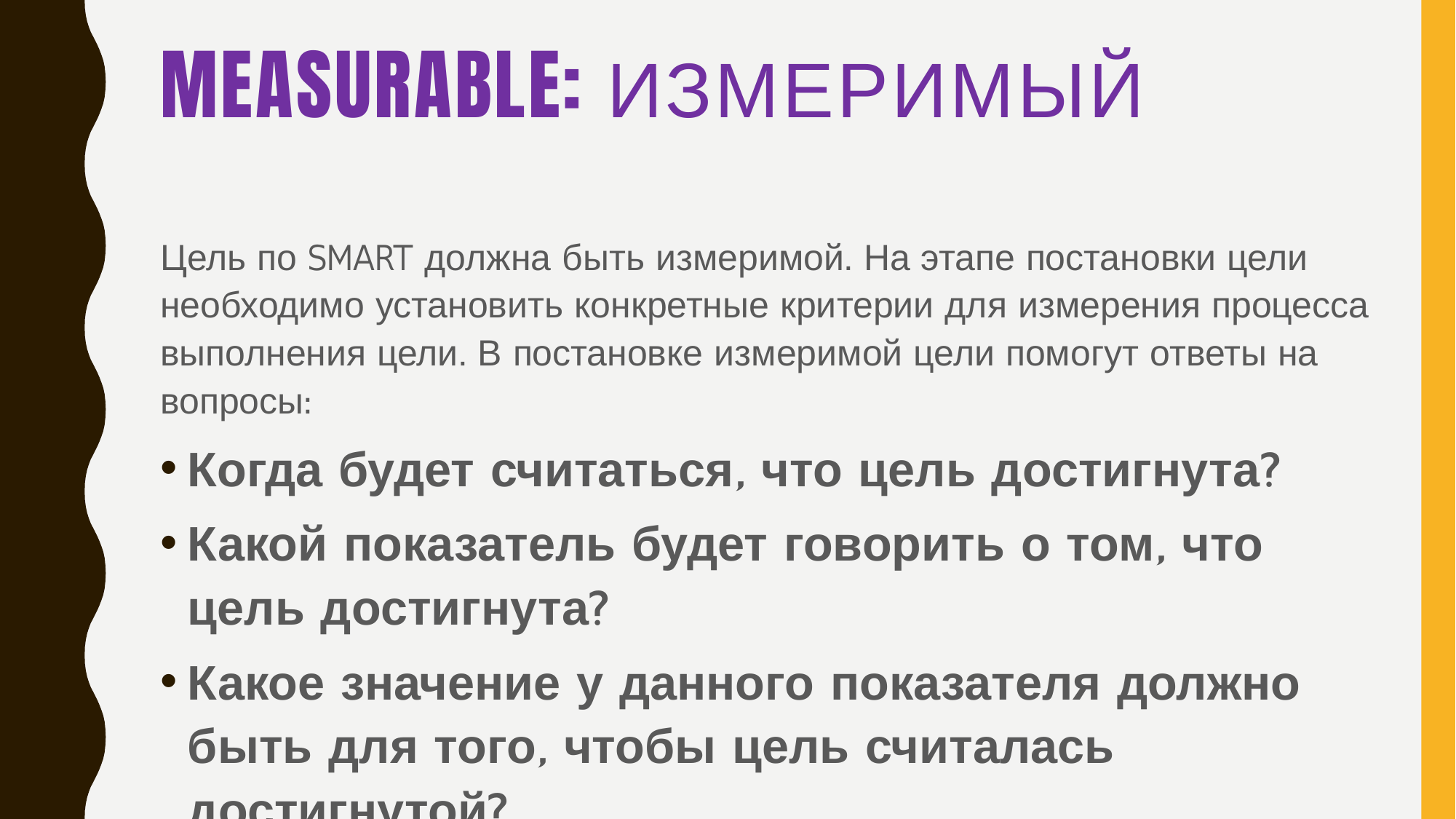

# Measurable: Измеримый
Цель по SMART должна быть измеримой. На этапе постановки цели необходимо установить конкретные критерии для измерения процесса выполнения цели. В постановке измеримой цели помогут ответы на вопросы:
Когда будет считаться, что цель достигнута?
Какой показатель будет говорить о том, что цель достигнута?
Какое значение у данного показателя должно быть для того, чтобы цель считалась достигнутой?